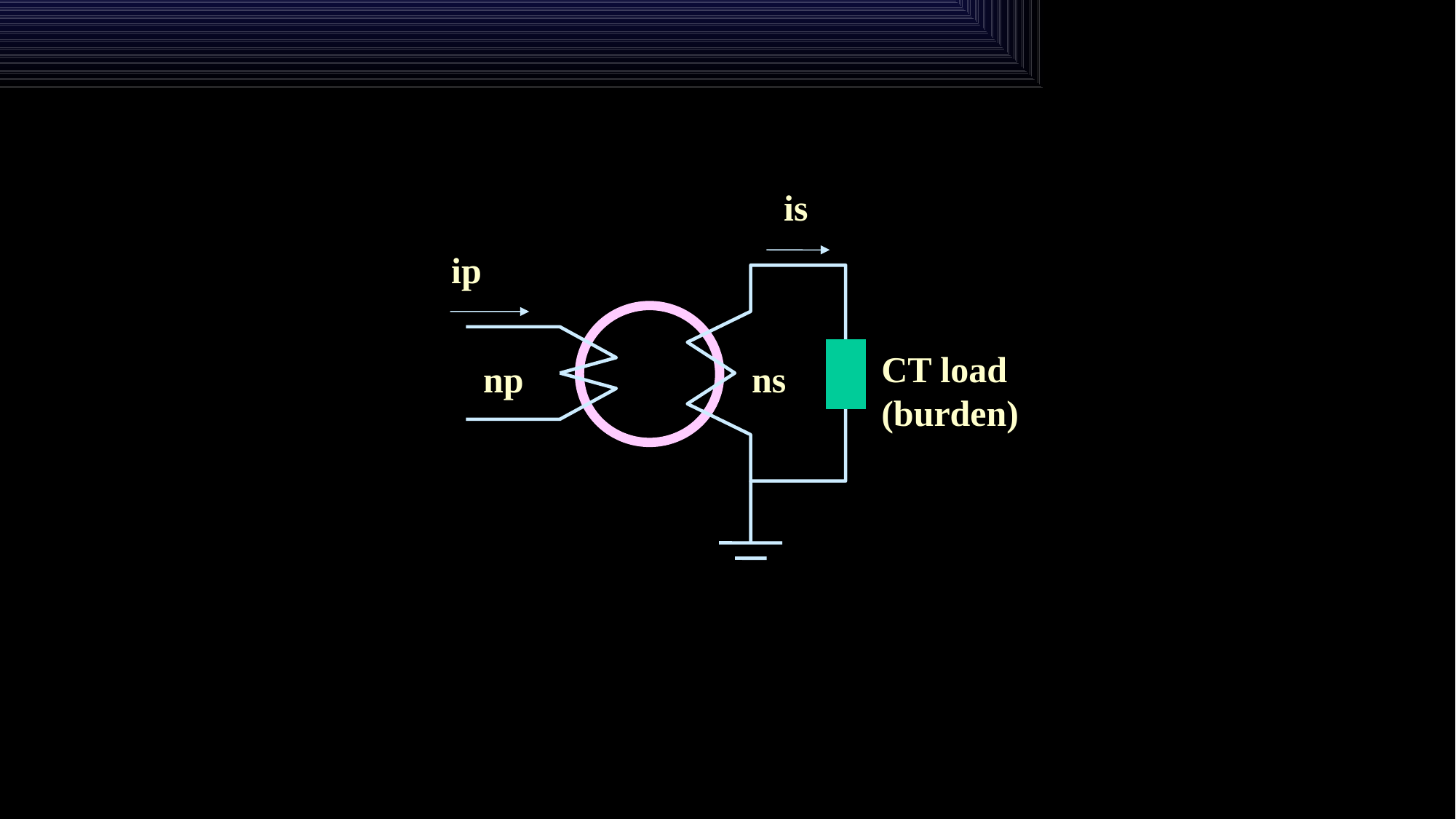

is
ip

CT load
(burden)
np
ns